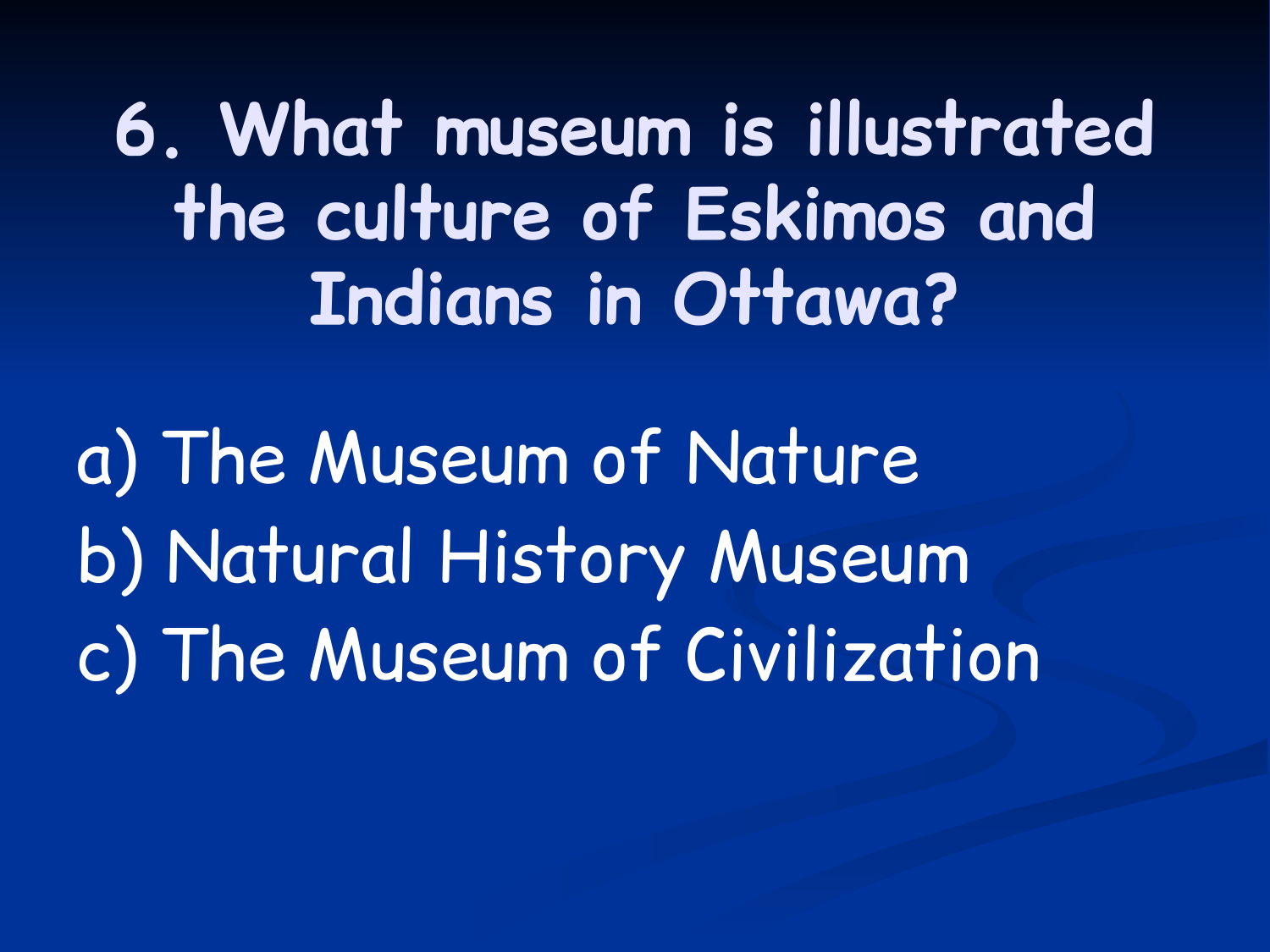

# 6. What museum is illustrated the culture of Eskimos and Indians in Ottawa?
a) The Museum of Nature
b) Natural History Museum
c) The Museum of Civilization